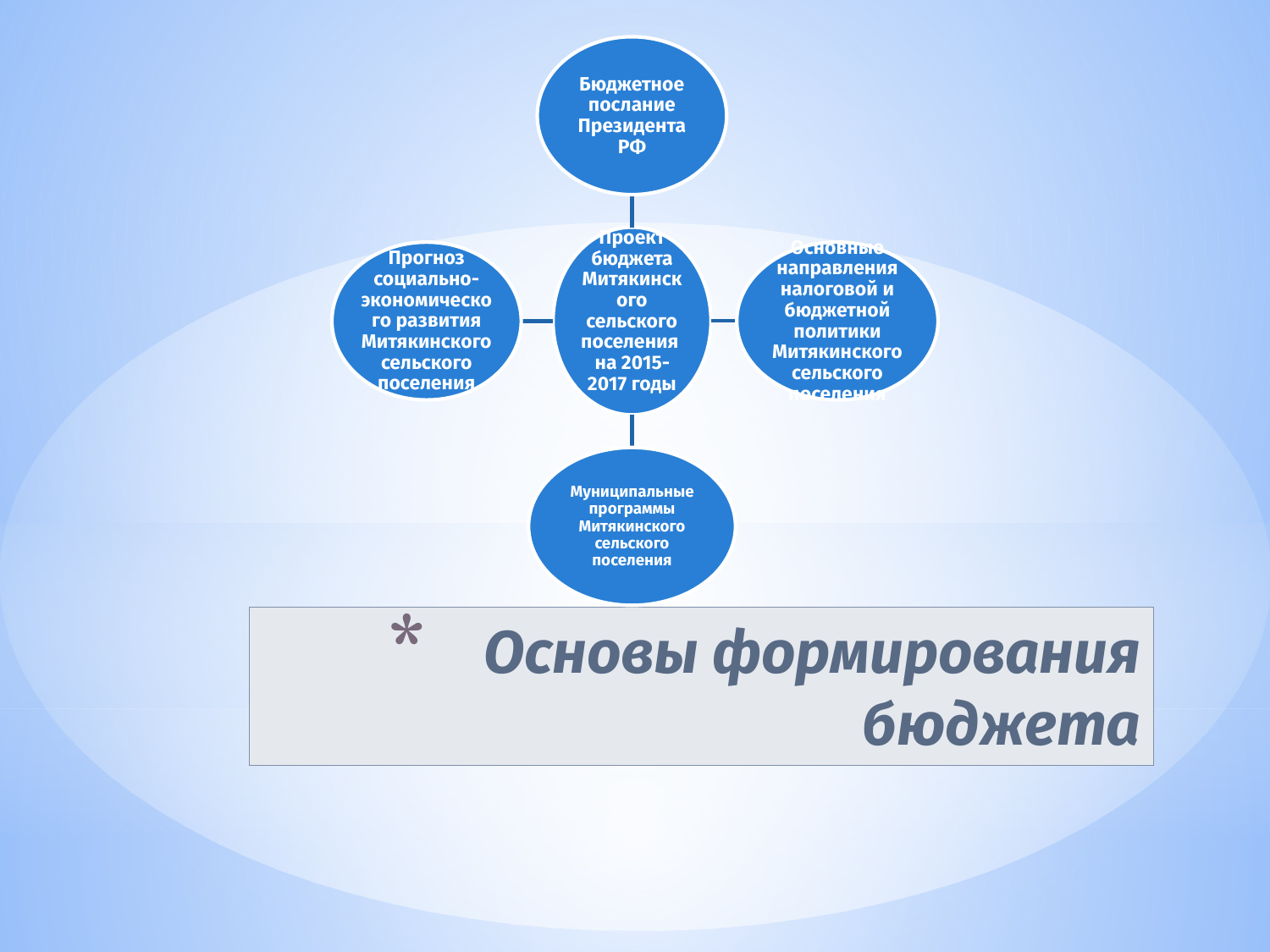

Проект бюджета Митякинского сельского поселения  на 2015-2017 годы

Бюджетное послание Президента РФ

Основные направления налоговой и бюджетной политики Митякинского сельского поселения

Муниципальные программы Митякинского сельского поселения

Прогноз социально-экономического развития Митякинского сельского поселения
# Основы формирования бюджета